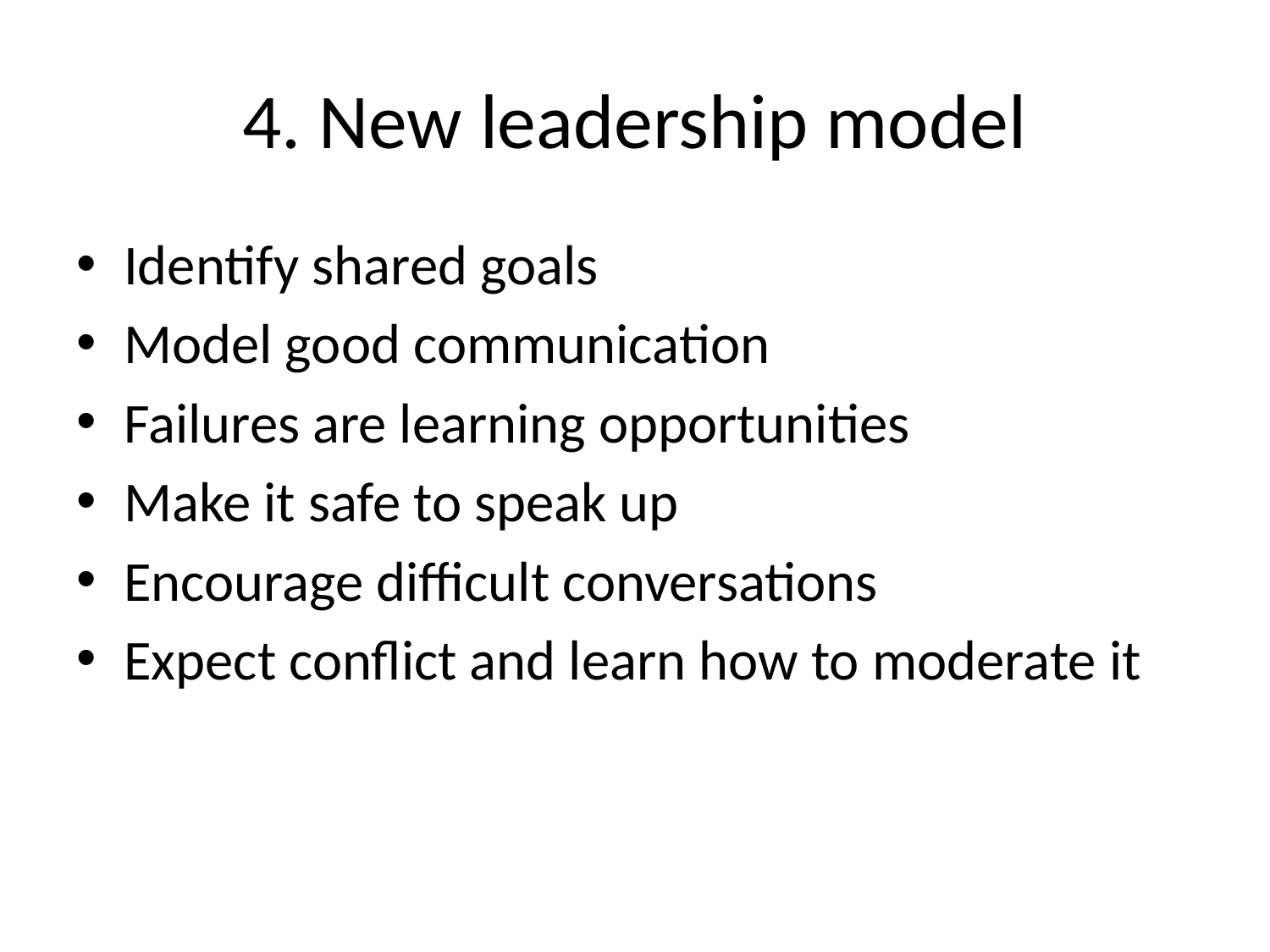

# 4. New leadership model
Identify shared goals
Model good communication
Failures are learning opportunities
Make it safe to speak up
Encourage difficult conversations
Expect conflict and learn how to moderate it